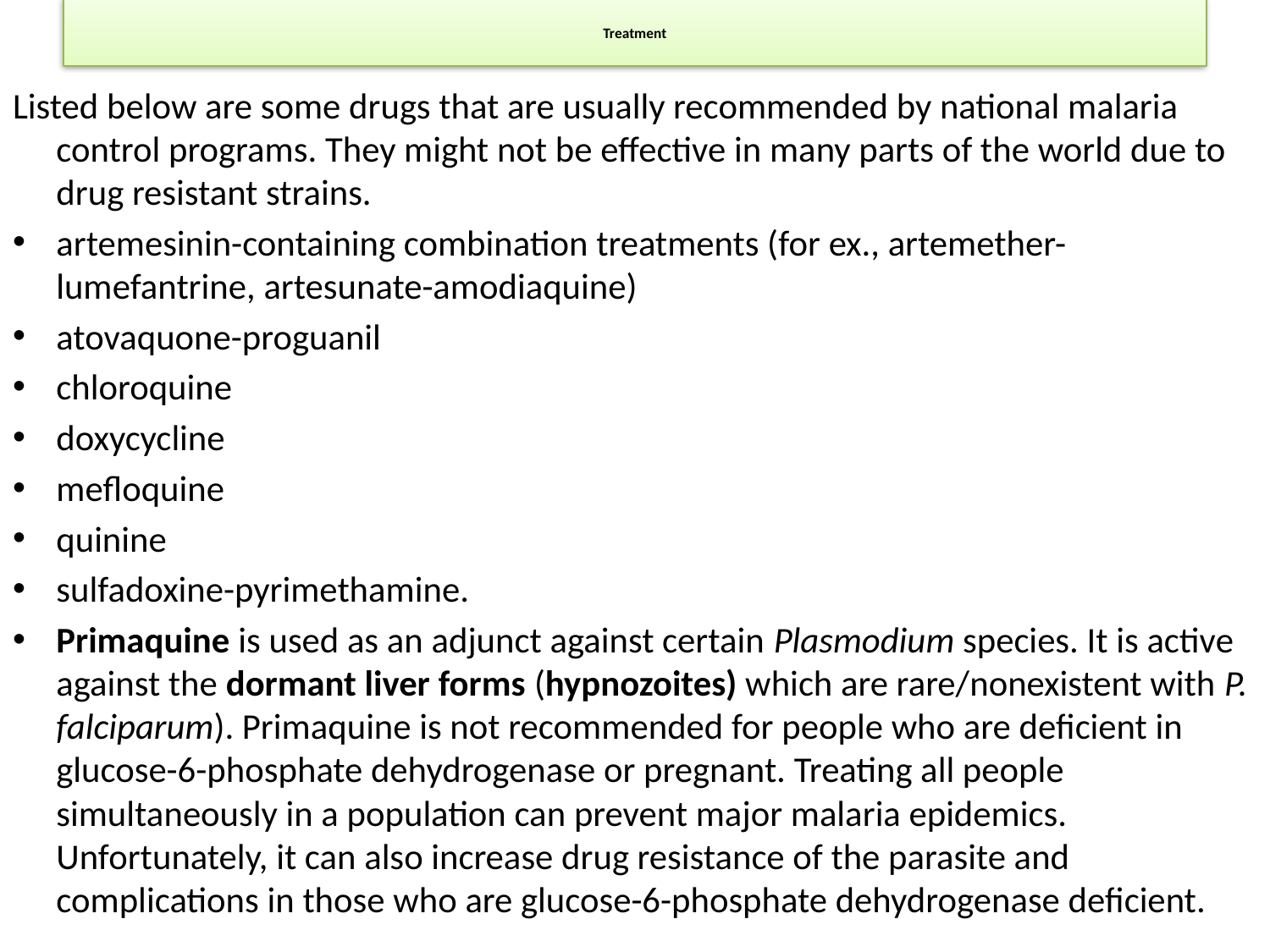

# Treatment
Listed below are some drugs that are usually recommended by national malaria control programs. They might not be effective in many parts of the world due to drug resistant strains.
artemesinin-containing combination treatments (for ex., artemether-lumefantrine, artesunate-amodiaquine)
atovaquone-proguanil
chloroquine
doxycycline
mefloquine
quinine
sulfadoxine-pyrimethamine.
Primaquine is used as an adjunct against certain Plasmodium species. It is active against the dormant liver forms (hypnozoites) which are rare/nonexistent with P. falciparum). Primaquine is not recommended for people who are deficient in glucose-6-phosphate dehydrogenase or pregnant. Treating all people simultaneously in a population can prevent major malaria epidemics. Unfortunately, it can also increase drug resistance of the parasite and complications in those who are glucose-6-phosphate dehydrogenase deficient.